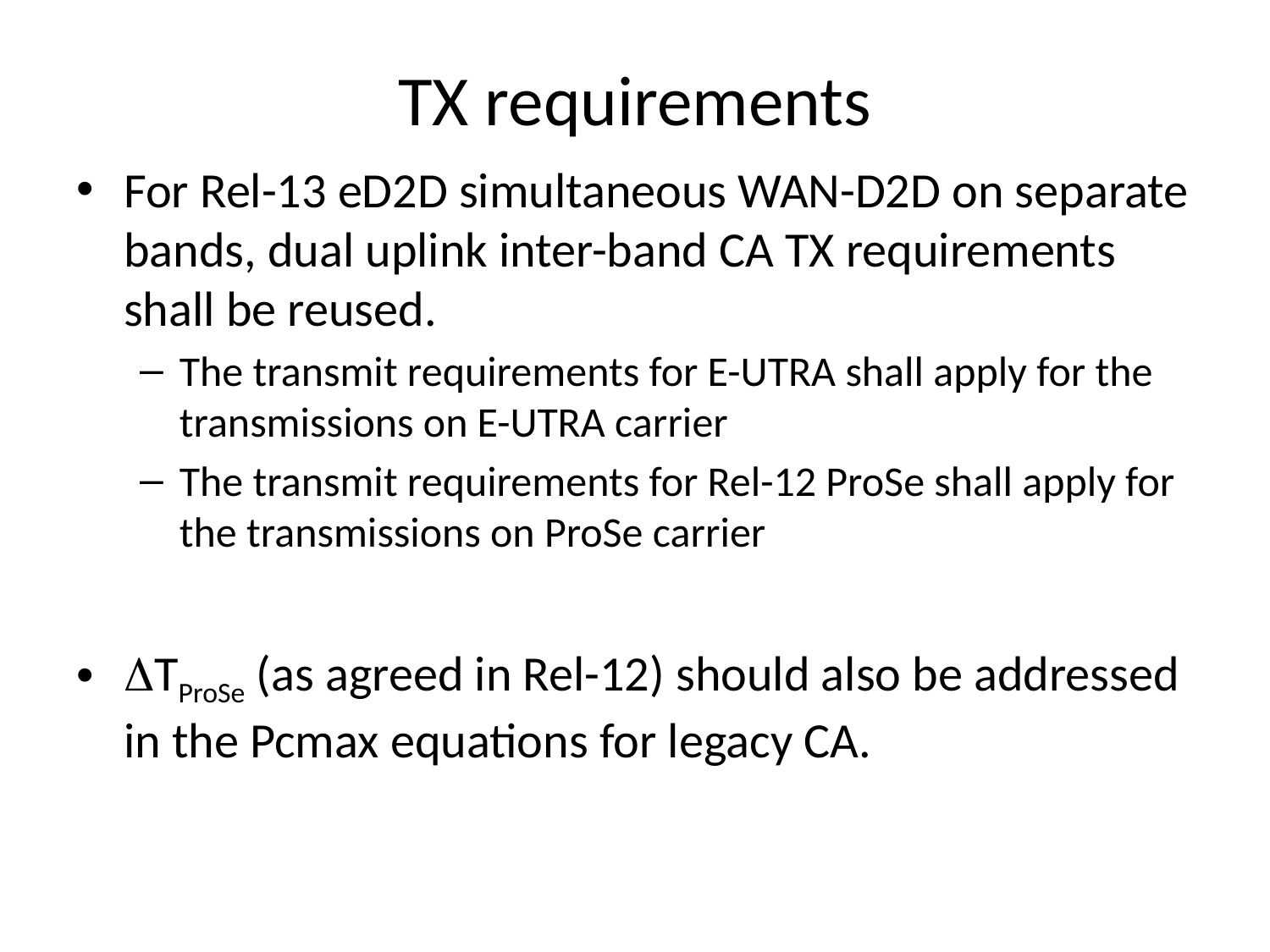

# TX requirements
For Rel-13 eD2D simultaneous WAN-D2D on separate bands, dual uplink inter-band CA TX requirements shall be reused.
The transmit requirements for E-UTRA shall apply for the transmissions on E-UTRA carrier
The transmit requirements for Rel-12 ProSe shall apply for the transmissions on ProSe carrier

ΔTProSe (as agreed in Rel-12) should also be addressed in the Pcmax equations for legacy CA.